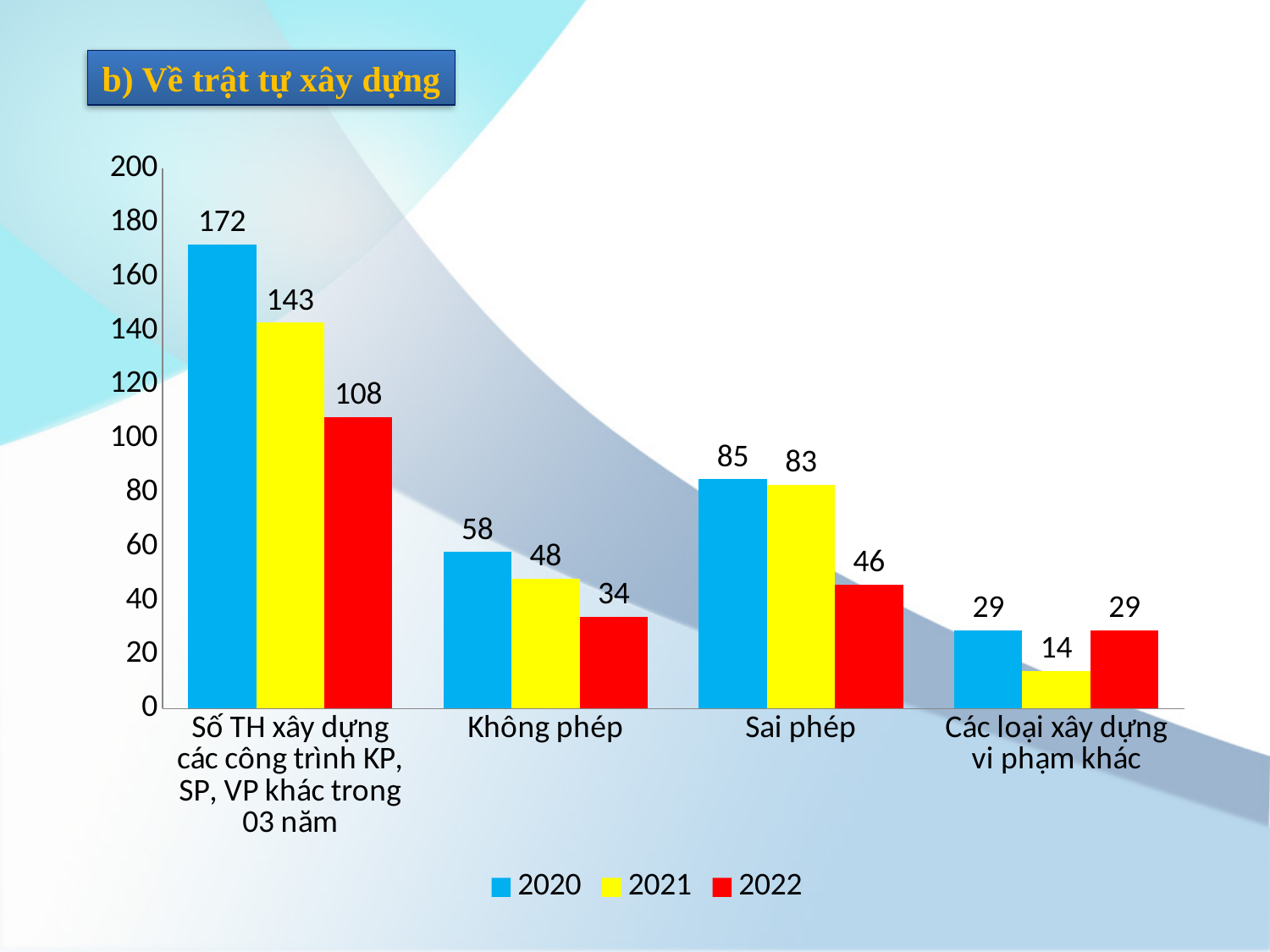

b) Về trật tự xây dựng

### Chart

| Category | 2020 | 2021 | 2022 |
|---|---|---|---|
| Số TH xây dựng các công trình KP, SP, VP khác trong 03 năm | 172.0 | 143.0 | 108.0 |
| Không phép | 58.0 | 48.0 | 34.0 |
| Sai phép | 85.0 | 83.0 | 46.0 |
| Các loại xây dựng vi phạm khác | 29.0 | 14.0 | 29.0 |